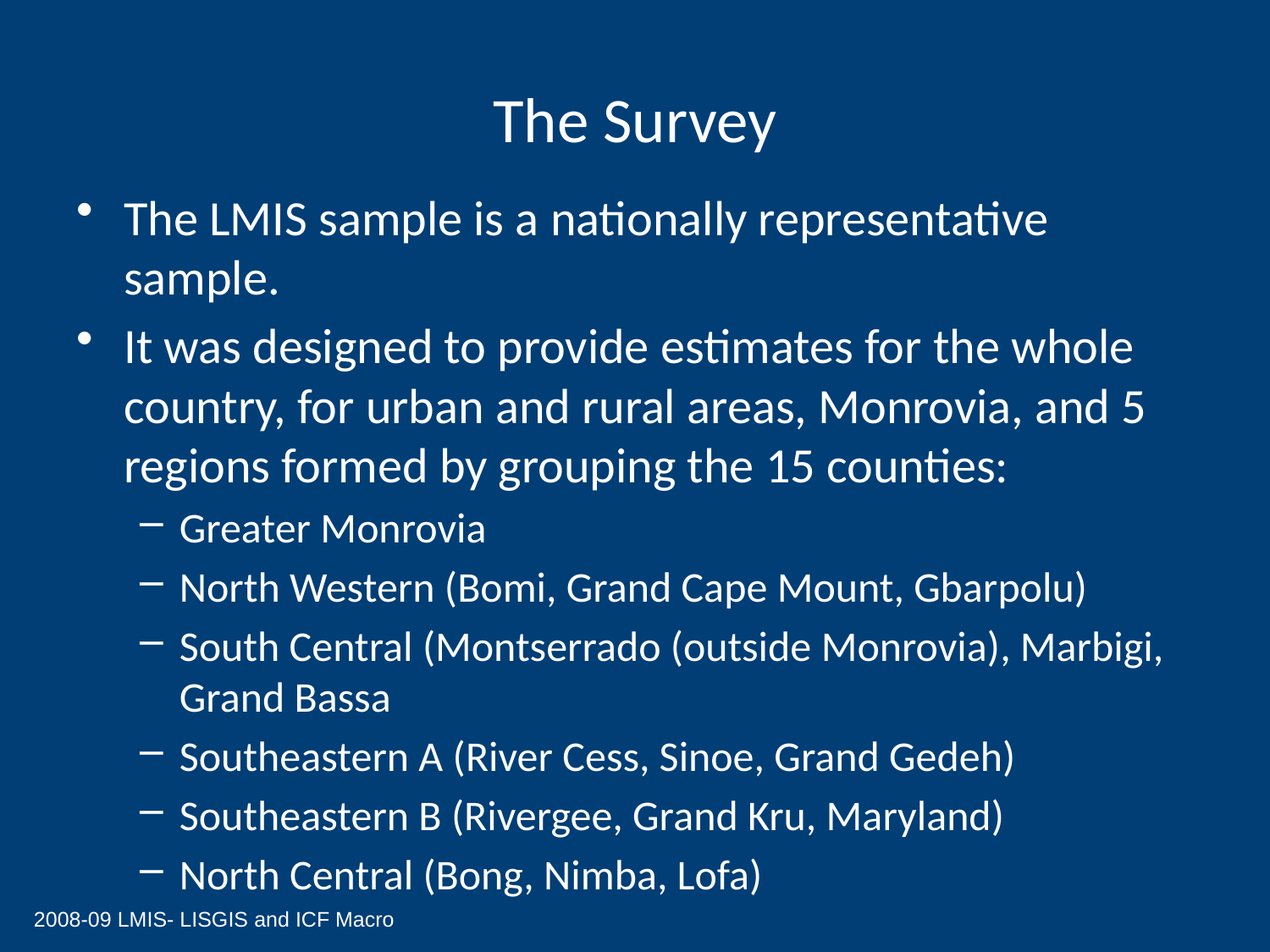

# The Survey
The LMIS sample is a nationally representative sample.
It was designed to provide estimates for the whole country, for urban and rural areas, Monrovia, and 5 regions formed by grouping the 15 counties:
Greater Monrovia
North Western (Bomi, Grand Cape Mount, Gbarpolu)
South Central (Montserrado (outside Monrovia), Marbigi, Grand Bassa
Southeastern A (River Cess, Sinoe, Grand Gedeh)
Southeastern B (Rivergee, Grand Kru, Maryland)
North Central (Bong, Nimba, Lofa)

2008-09 LMIS- LISGIS and ICF Macro